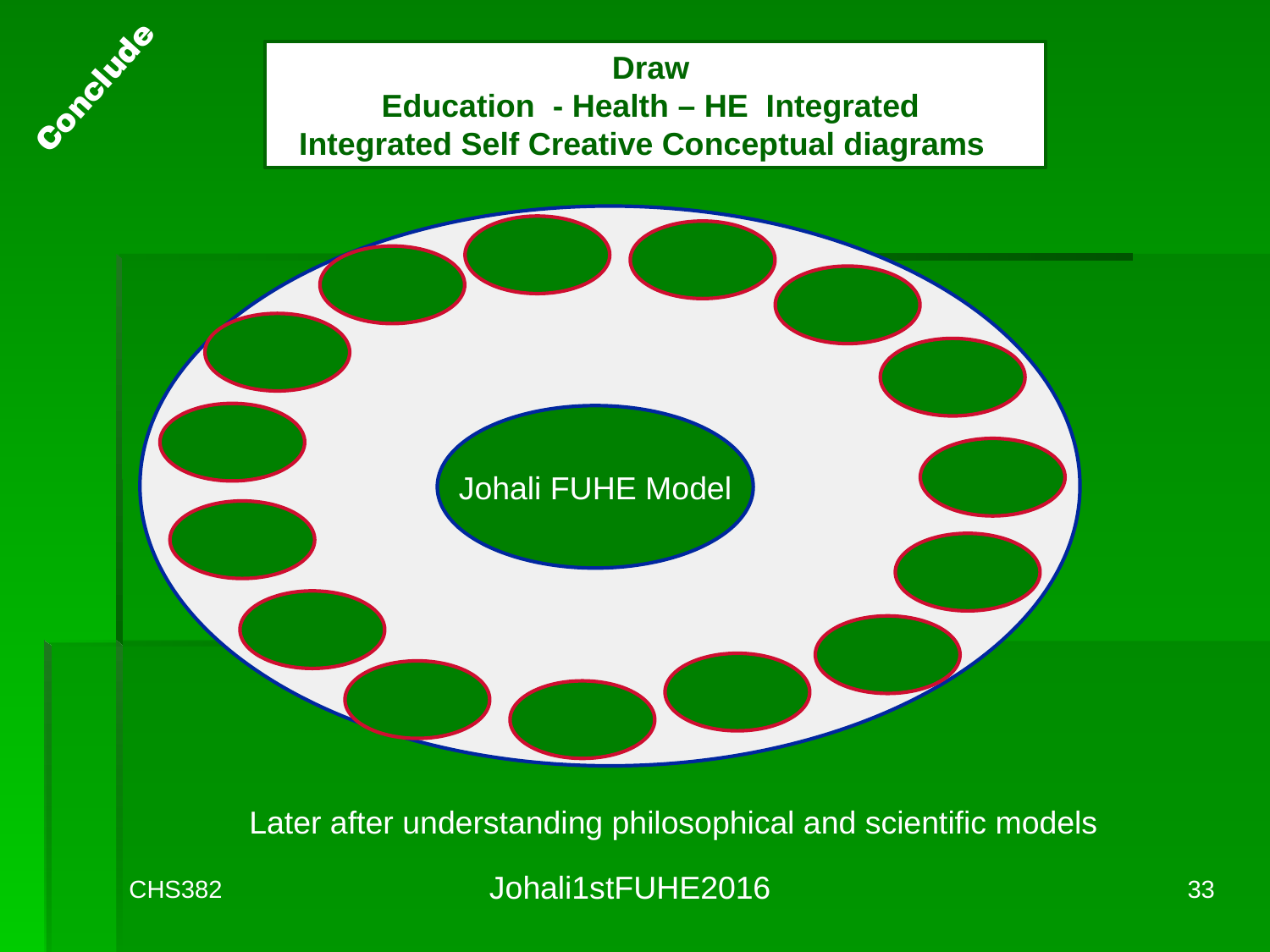

Draw
Education  - Health – HE  Integrated
Integrated Self Creative Conceptual diagrams
Conclude

Johali FUHE Model

Later after understanding philosophical and scientific models
Johali1stFUHE2016
CHS382
33